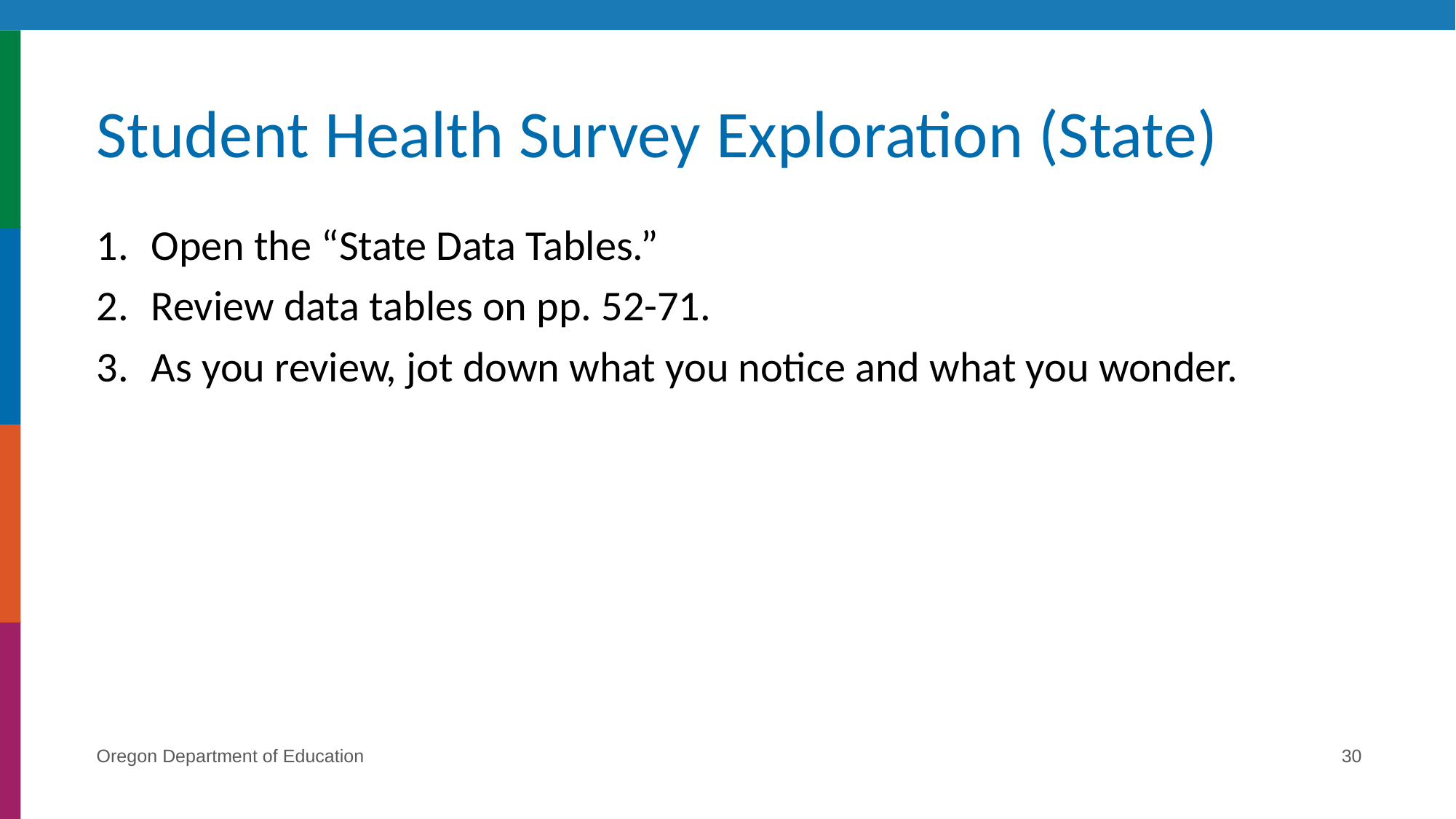

# Student Health Survey Exploration (State)
Open the “State Data Tables.”
Review data tables on pp. 52-71.
As you review, jot down what you notice and what you wonder.
Oregon Department of Education
30